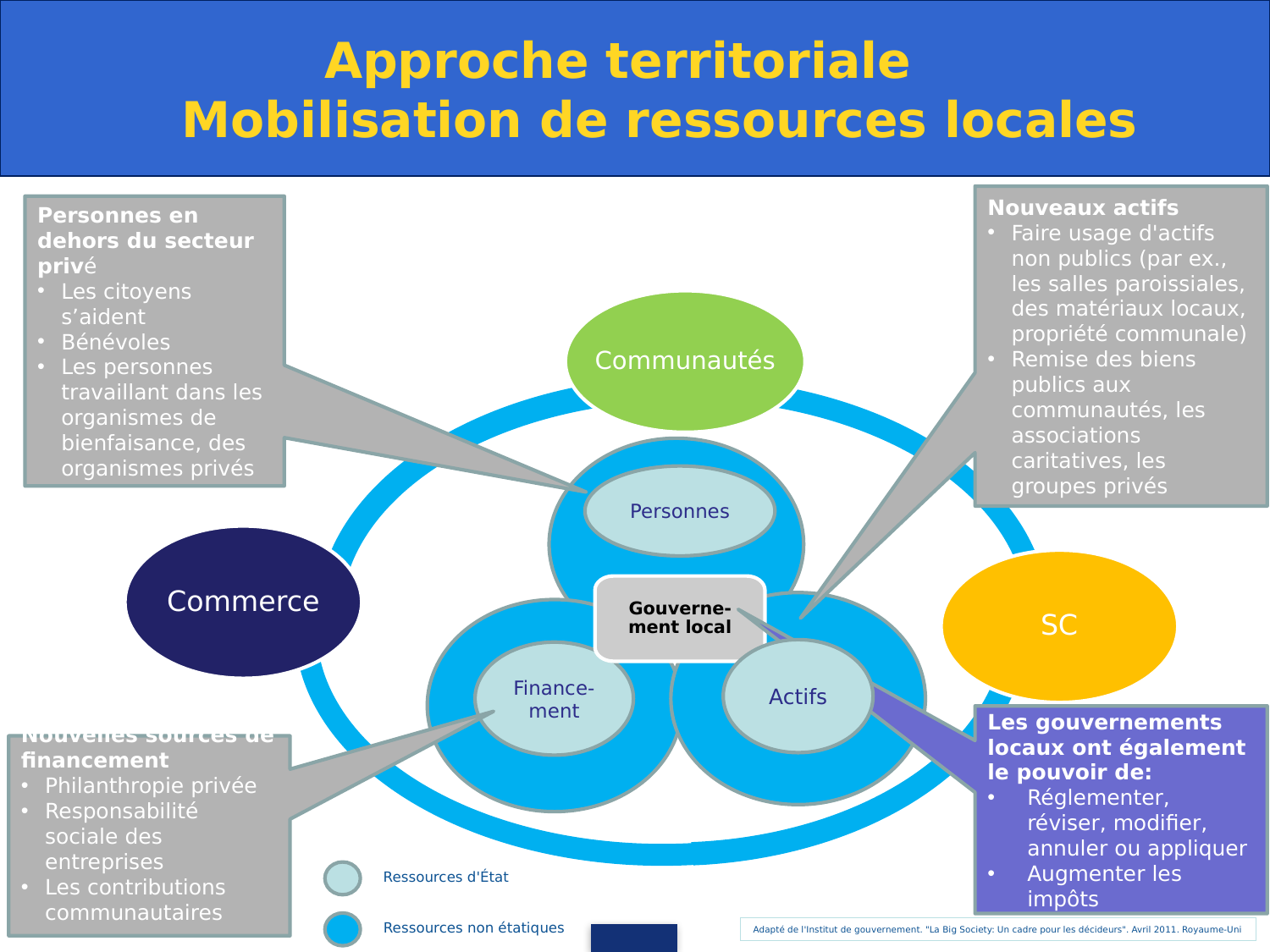

# Approche territoriale Mobilisation de ressources locales
Nouveaux actifs
Faire usage d'actifs non publics (par ex., les salles paroissiales, des matériaux locaux, propriété communale)
Remise des biens publics aux communautés, les associations caritatives, les groupes privés
Personnes en dehors du secteur privé
Les citoyens s’aident
Bénévoles
Les personnes travaillant dans les organismes de bienfaisance, des organismes privés
Communautés

Personnes
Commerce
SC
Gouverne- ment local

Actifs
Finance-ment
Les gouvernements locaux ont également le pouvoir de:
Réglementer, réviser, modifier, annuler ou appliquer
Augmenter les impôts
Nouvelles sources de financement
Philanthropie privée
Responsabilité sociale des entreprises
Les contributions communautaires

Ressources d'État

Ressources non étatiques
Adapté de l'Institut de gouvernement. "La Big Society: Un cadre pour les décideurs". Avril 2011. Royaume-Uni